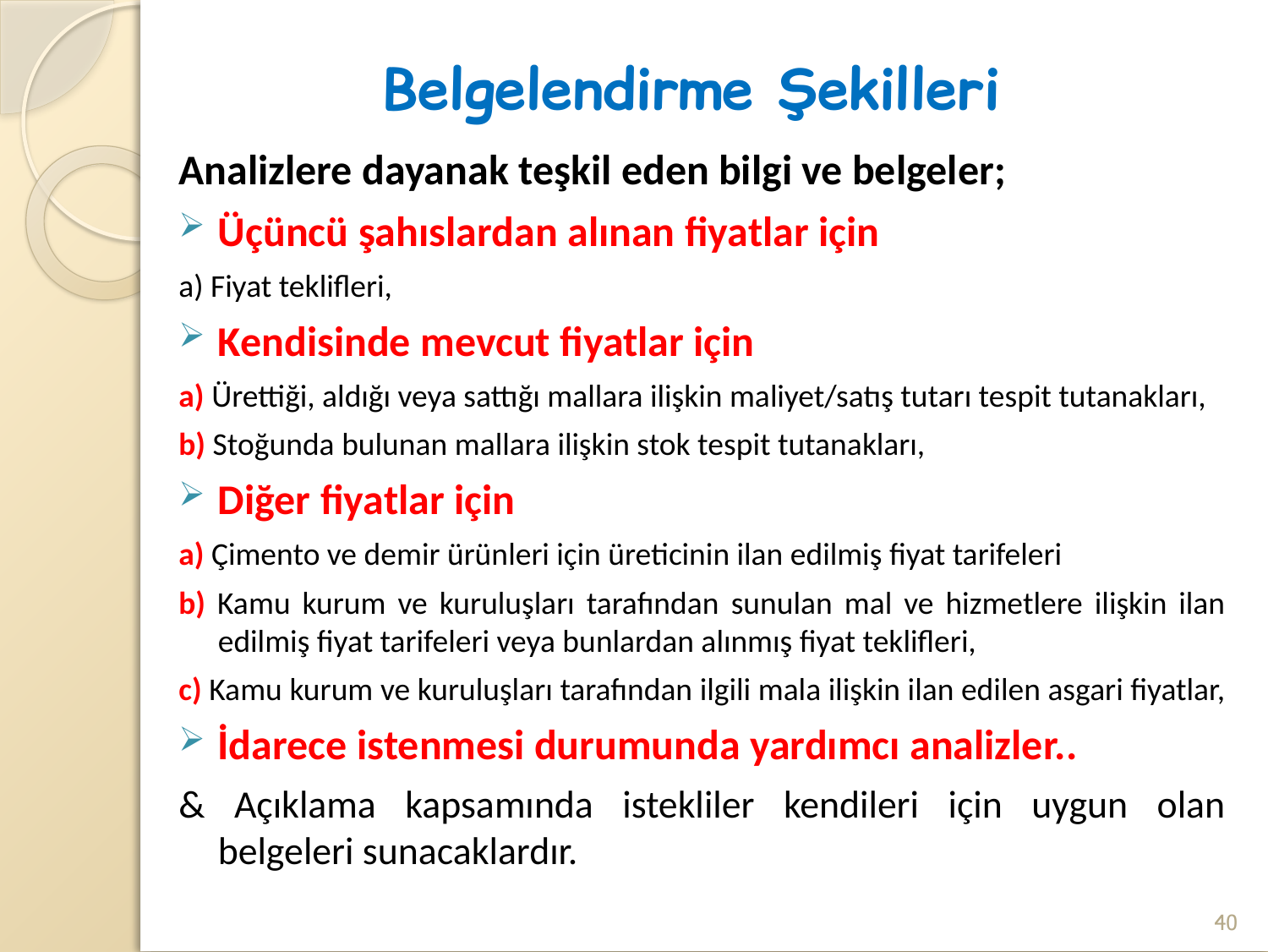

# Belgelendirme Şekilleri
Analizlere dayanak teşkil eden bilgi ve belgeler;
Üçüncü şahıslardan alınan fiyatlar için
a) Fiyat teklifleri,
Kendisinde mevcut fiyatlar için
a) Ürettiği, aldığı veya sattığı mallara ilişkin maliyet/satış tutarı tespit tutanakları,
b) Stoğunda bulunan mallara ilişkin stok tespit tutanakları,
Diğer fiyatlar için
a) Çimento ve demir ürünleri için üreticinin ilan edilmiş fiyat tarifeleri
b) Kamu kurum ve kuruluşları tarafından sunulan mal ve hizmetlere ilişkin ilan edilmiş fiyat tarifeleri veya bunlardan alınmış fiyat teklifleri,
c) Kamu kurum ve kuruluşları tarafından ilgili mala ilişkin ilan edilen asgari fiyatlar,
İdarece istenmesi durumunda yardımcı analizler..
& Açıklama kapsamında istekliler kendileri için uygun olan belgeleri sunacaklardır.
40